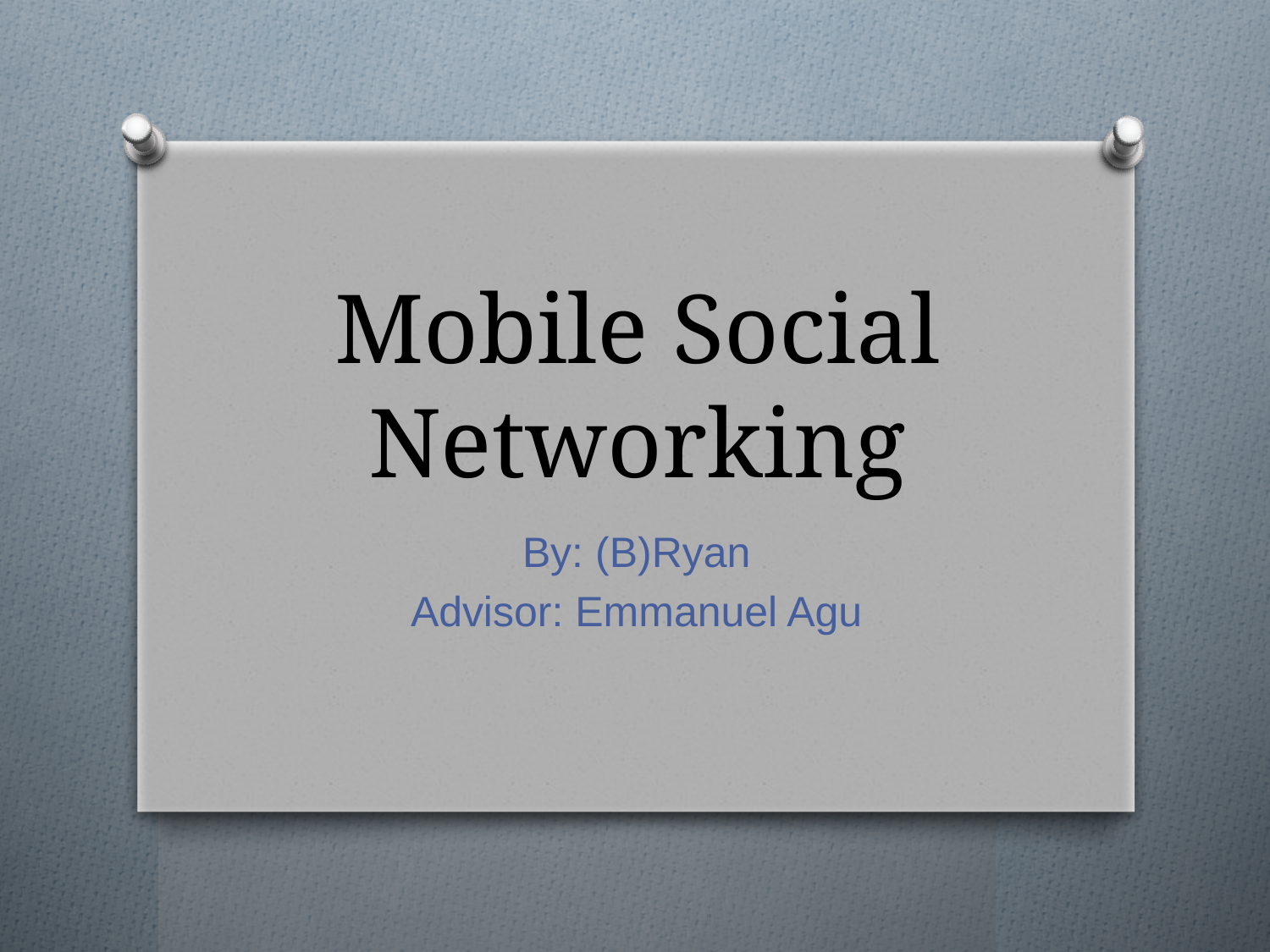

# Mobile Social Networking
By: (B)Ryan
Advisor: Emmanuel Agu